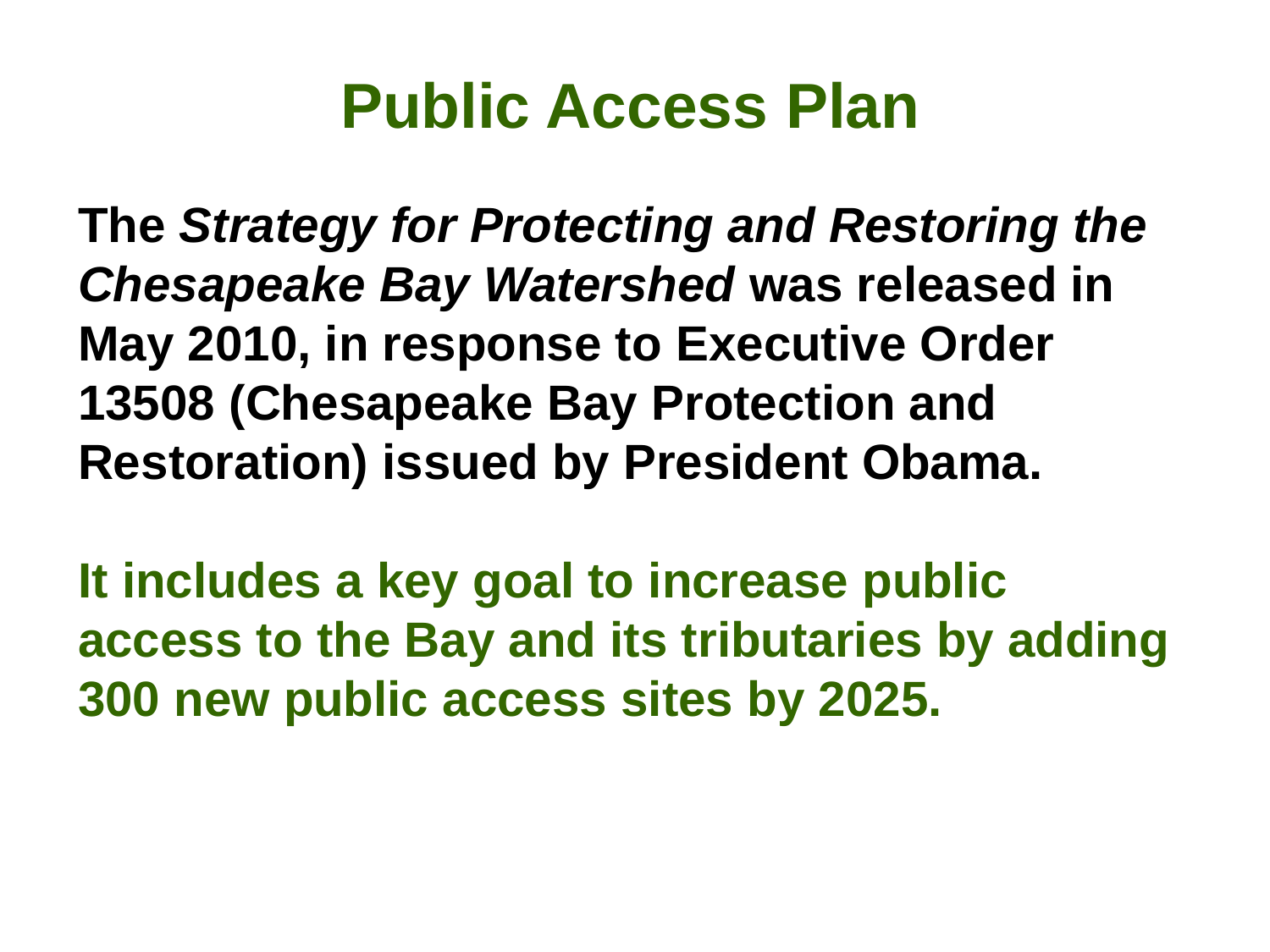

Public Access Plan
The Strategy for Protecting and Restoring the Chesapeake Bay Watershed was released in May 2010, in response to Executive Order 13508 (Chesapeake Bay Protection and Restoration) issued by President Obama.

It includes a key goal to increase public access to the Bay and its tributaries by adding 300 new public access sites by 2025.